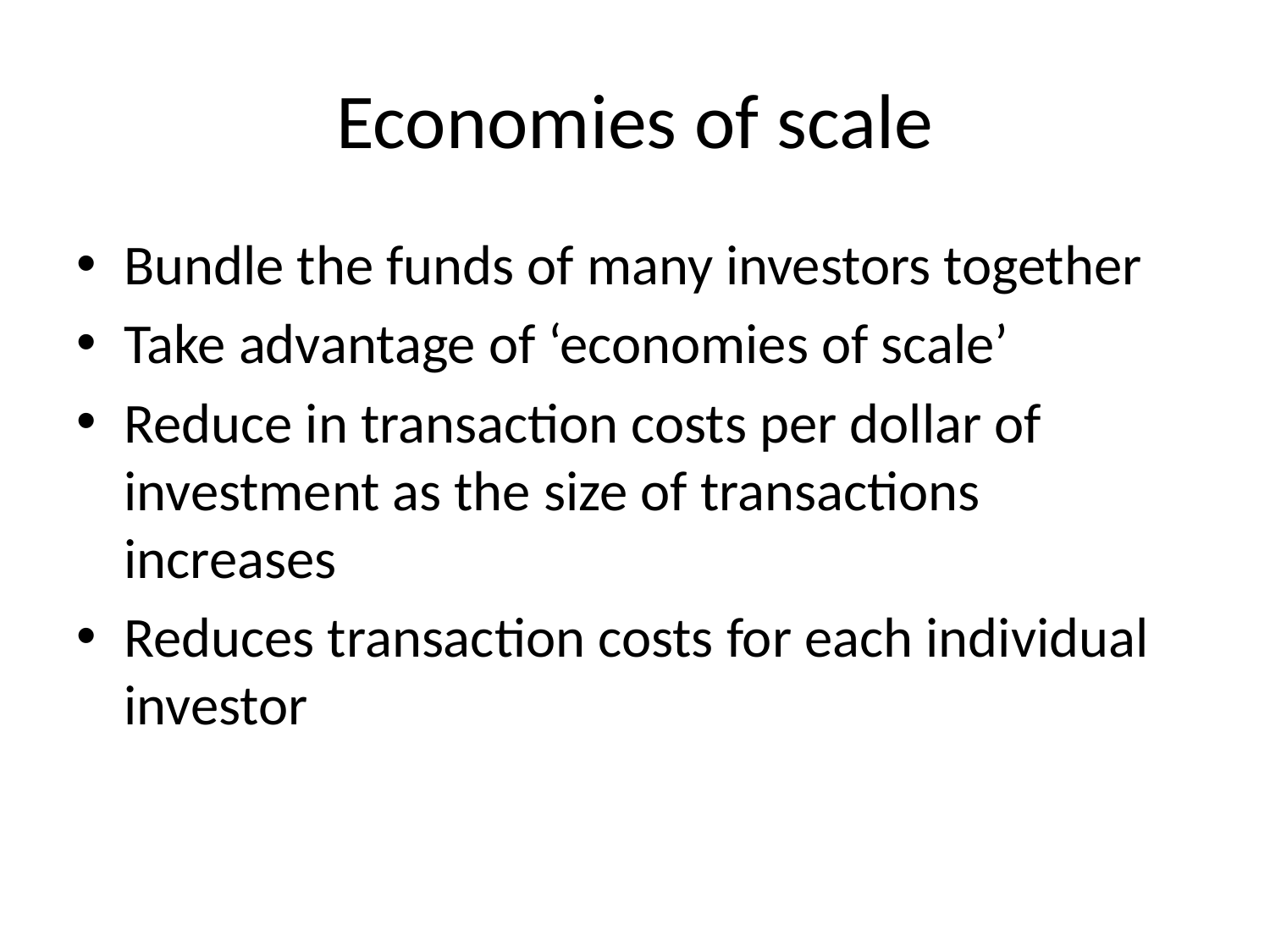

# Economies of scale
Bundle the funds of many investors together
Take advantage of ‘economies of scale’
Reduce in transaction costs per dollar of investment as the size of transactions increases
Reduces transaction costs for each individual investor